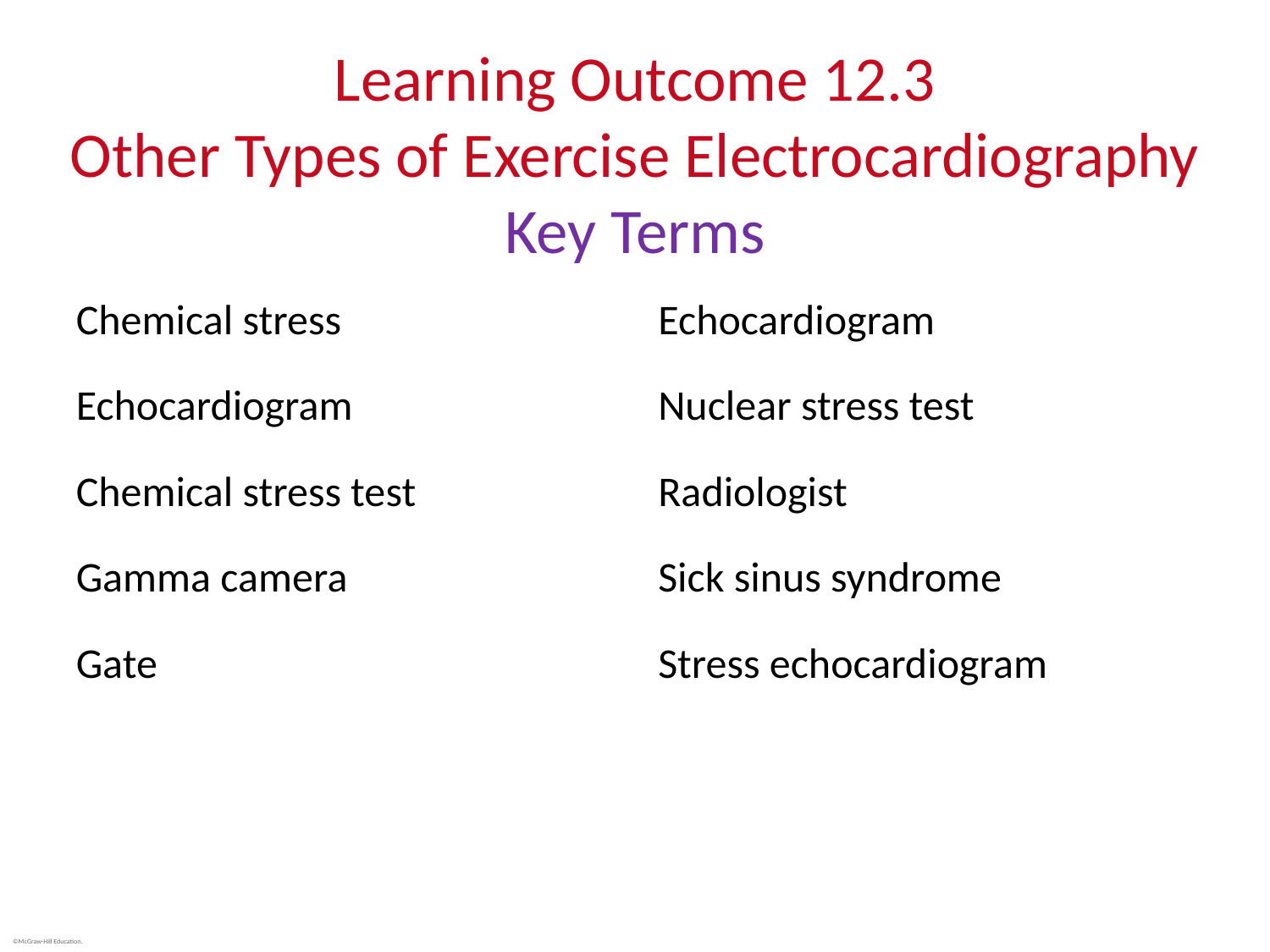

# Learning Outcome 12.3 Other Types of Exercise Electrocardiography Key Terms
Chemical stress
Echocardiogram
Chemical stress test
Gamma camera
Gate

Echocardiogram
Nuclear stress test
Radiologist
Sick sinus syndrome
Stress echocardiogram